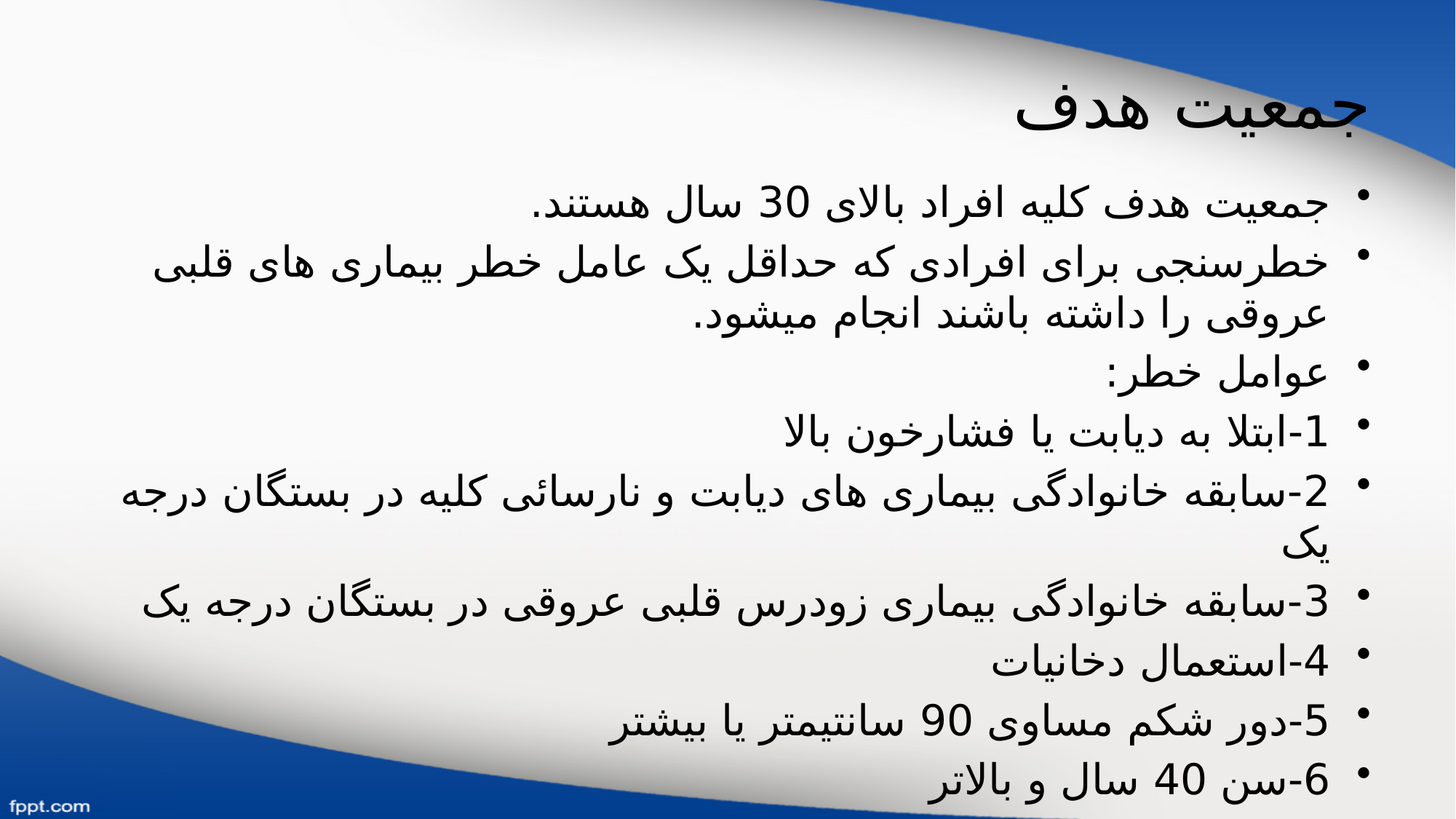

# جمعیت هدف
جمعیت هدف کلیه افراد بالای 30 سال هستند.
خطرسنجی برای افرادی که حداقل یک عامل خطر بیماری های قلبی عروقی را داشته باشند انجام میشود.
عوامل خطر:
1-ابتلا به دیابت یا فشارخون بالا
2-سابقه خانوادگی بیماری های دیابت و نارسائی کلیه در بستگان درجه یک
3-سابقه خانوادگی بیماری زودرس قلبی عروقی در بستگان درجه یک
4-استعمال دخانیات
5-دور شکم مساوی 90 سانتیمتر یا بیشتر
6-سن 40 سال و بالاتر